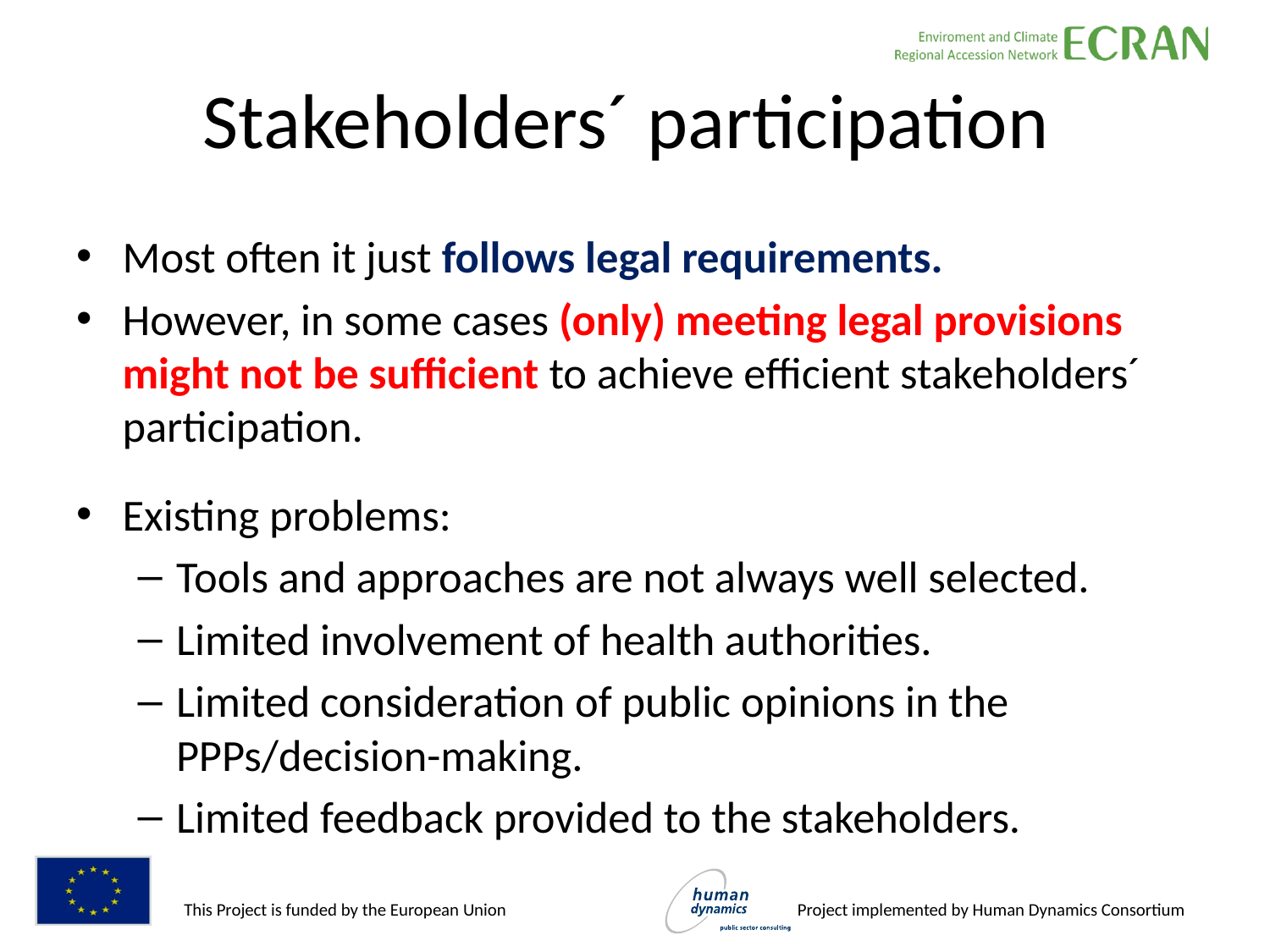

# Stakeholders´ participation
Most often it just follows legal requirements.
However, in some cases (only) meeting legal provisions might not be sufficient to achieve efficient stakeholders´ participation.

Existing problems:
Tools and approaches are not always well selected.
Limited involvement of health authorities.
Limited consideration of public opinions in the PPPs/decision-making.
Limited feedback provided to the stakeholders.